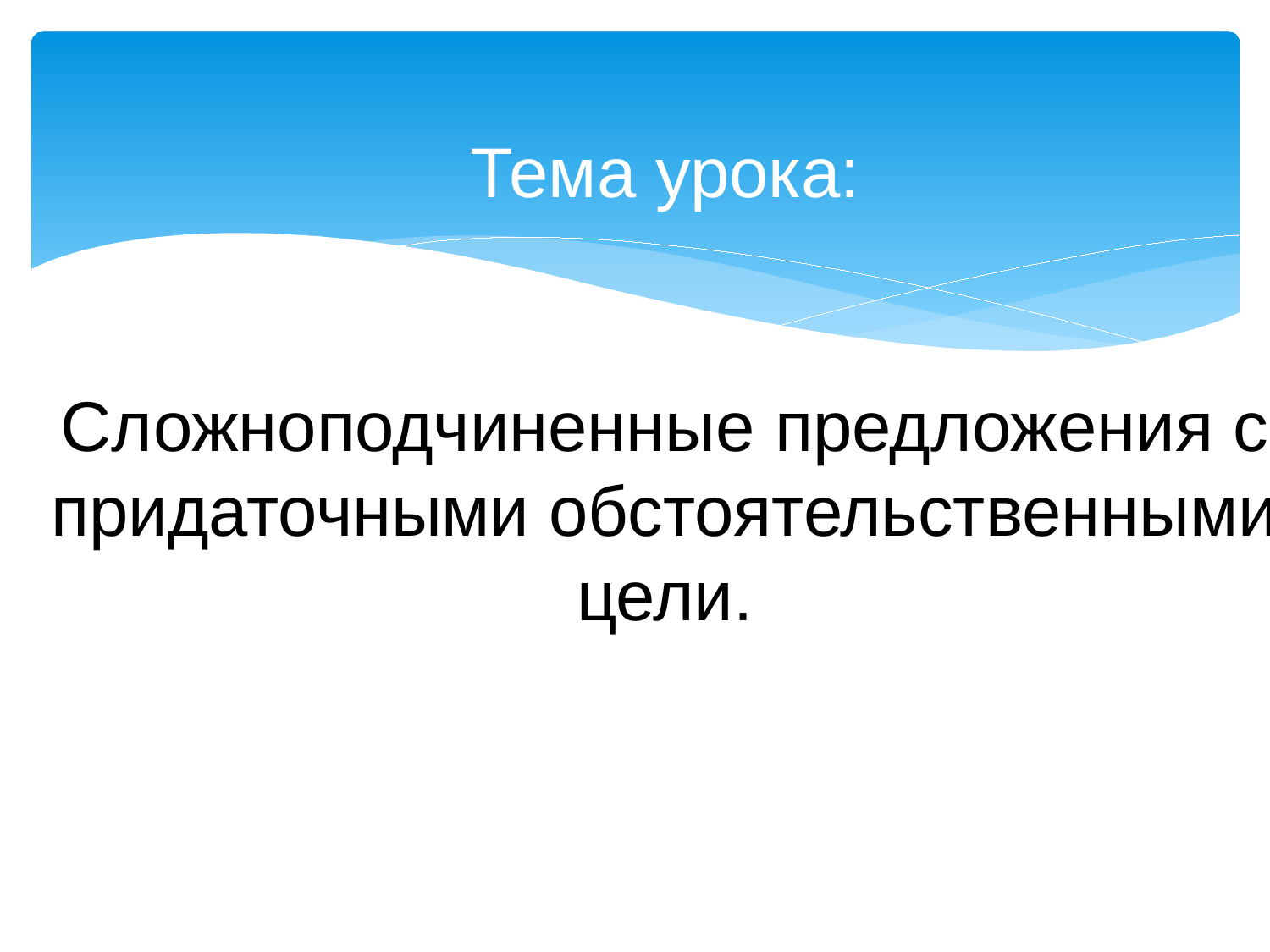

# Тема урока: Сложноподчиненные предложения с придаточными обстоятельственными цели.